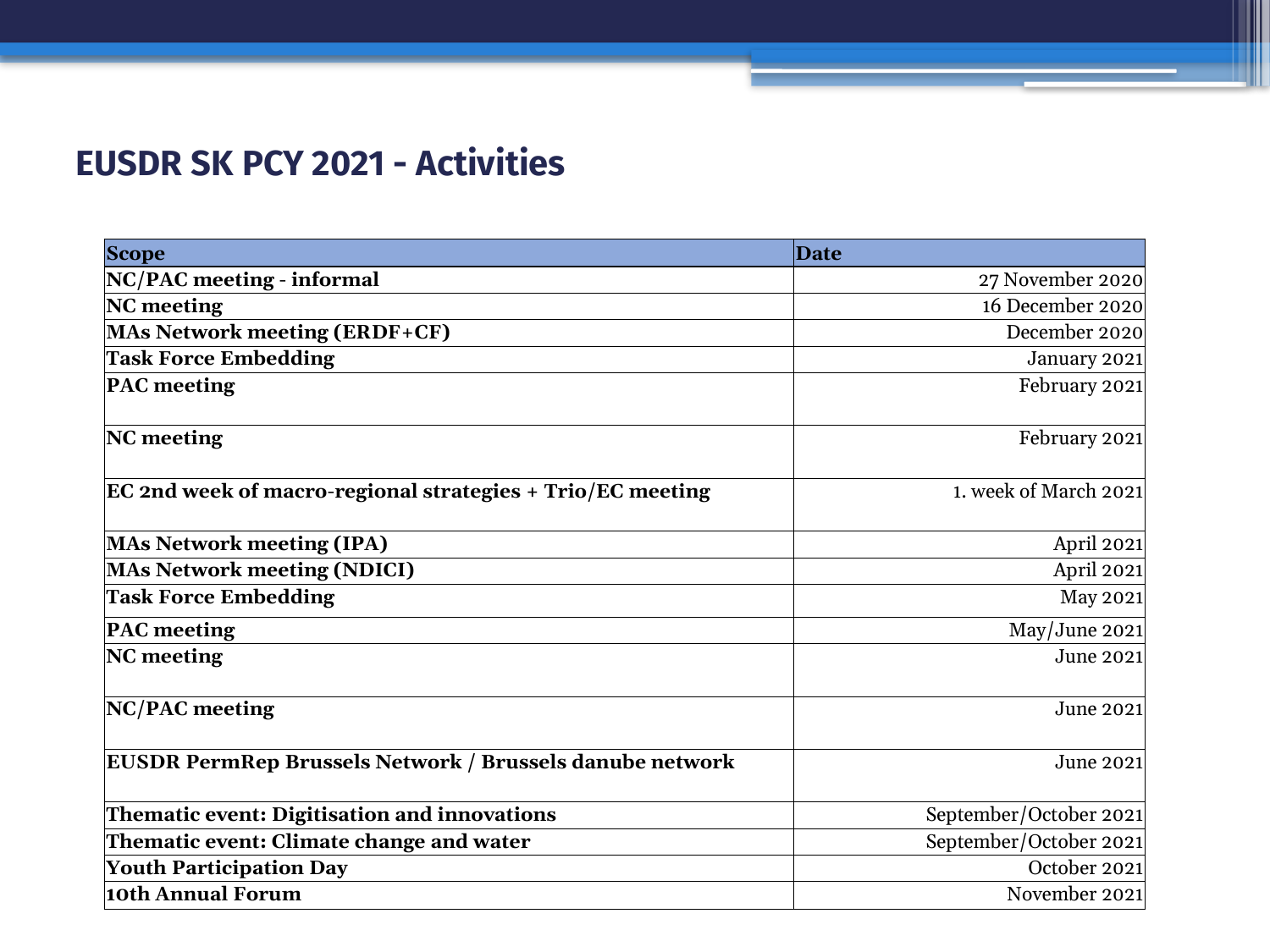

# EUSDR SK PCY 2021 - Activities
| Scope | Date |
| --- | --- |
| NC/PAC meeting - informal | 27 November 2020 |
| NC meeting | 16 December 2020 |
| MAs Network meeting (ERDF+CF) | December 2020 |
| Task Force Embedding | January 2021 |
| PAC meeting | February 2021 |
| NC meeting | February 2021 |
| EC 2nd week of macro-regional strategies + Trio/EC meeting | 1. week of March 2021 |
| MAs Network meeting (IPA) | April 2021 |
| MAs Network meeting (NDICI) | April 2021 |
| Task Force Embedding | May 2021 |
| PAC meeting | May/June 2021 |
| NC meeting | June 2021 |
| NC/PAC meeting | June 2021 |
| EUSDR PermRep Brussels Network / Brussels danube network | June 2021 |
| Thematic event: Digitisation and innovations | September/October 2021 |
| Thematic event: Climate change and water | September/October 2021 |
| Youth Participation Day | October 2021 |
| 10th Annual Forum | November 2021 |